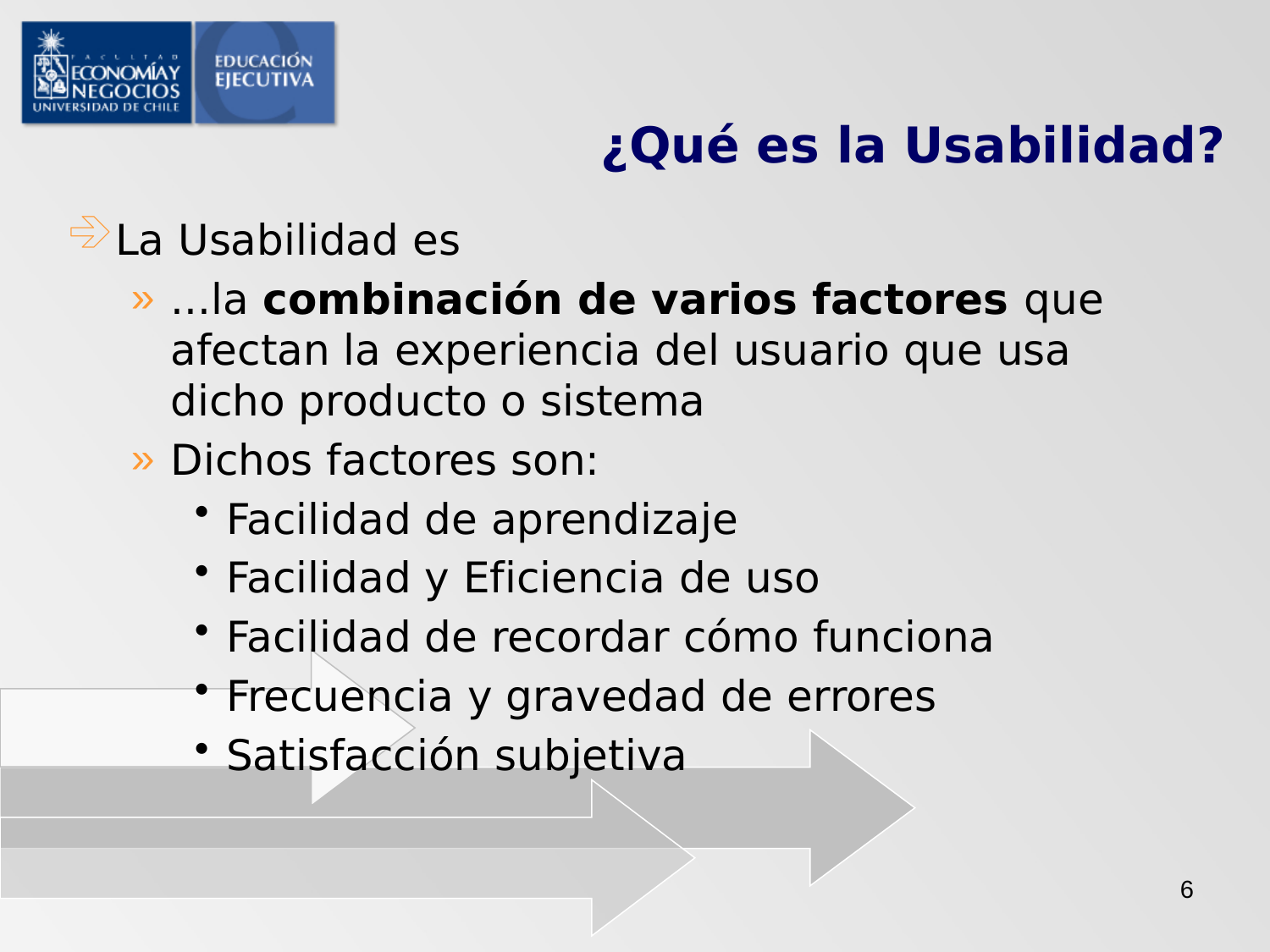

# ¿Qué es la Usabilidad?
La Usabilidad es
...la combinación de varios factores que afectan la experiencia del usuario que usa dicho producto o sistema
Dichos factores son:
Facilidad de aprendizaje
Facilidad y Eficiencia de uso
Facilidad de recordar cómo funciona
Frecuencia y gravedad de errores
Satisfacción subjetiva
6